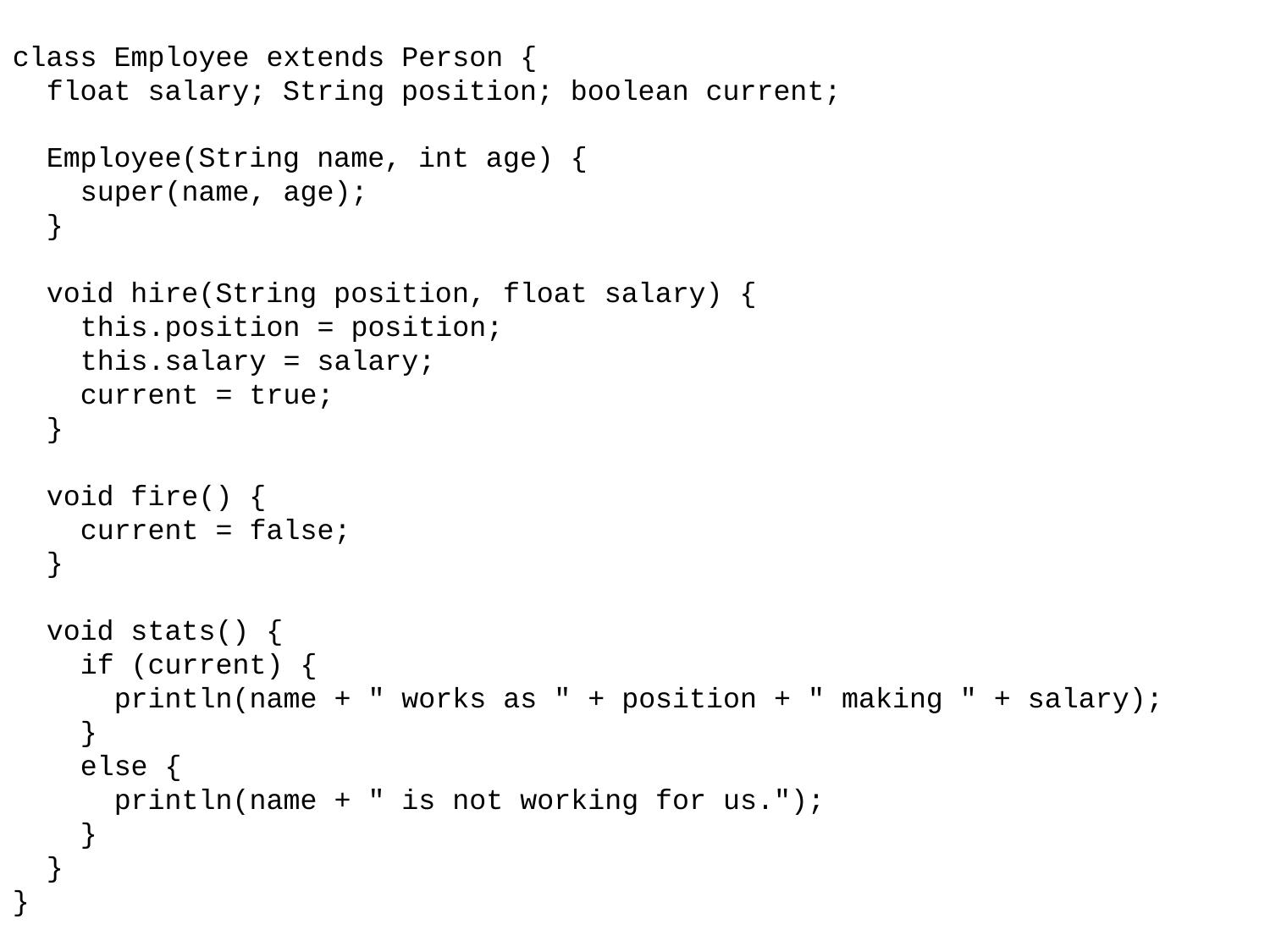

class Employee extends Person {
  float salary; String position; boolean current;

  Employee(String name, int age) {
    super(name, age);
  }

  void hire(String position, float salary) {
    this.position = position;
    this.salary = salary;
    current = true;
  }

  void fire() {
    current = false;
  }

  void stats() {
    if (current) {
      println(name + " works as " + position + " making " + salary);
    }
    else {
      println(name + " is not working for us.");
    }
  }
}